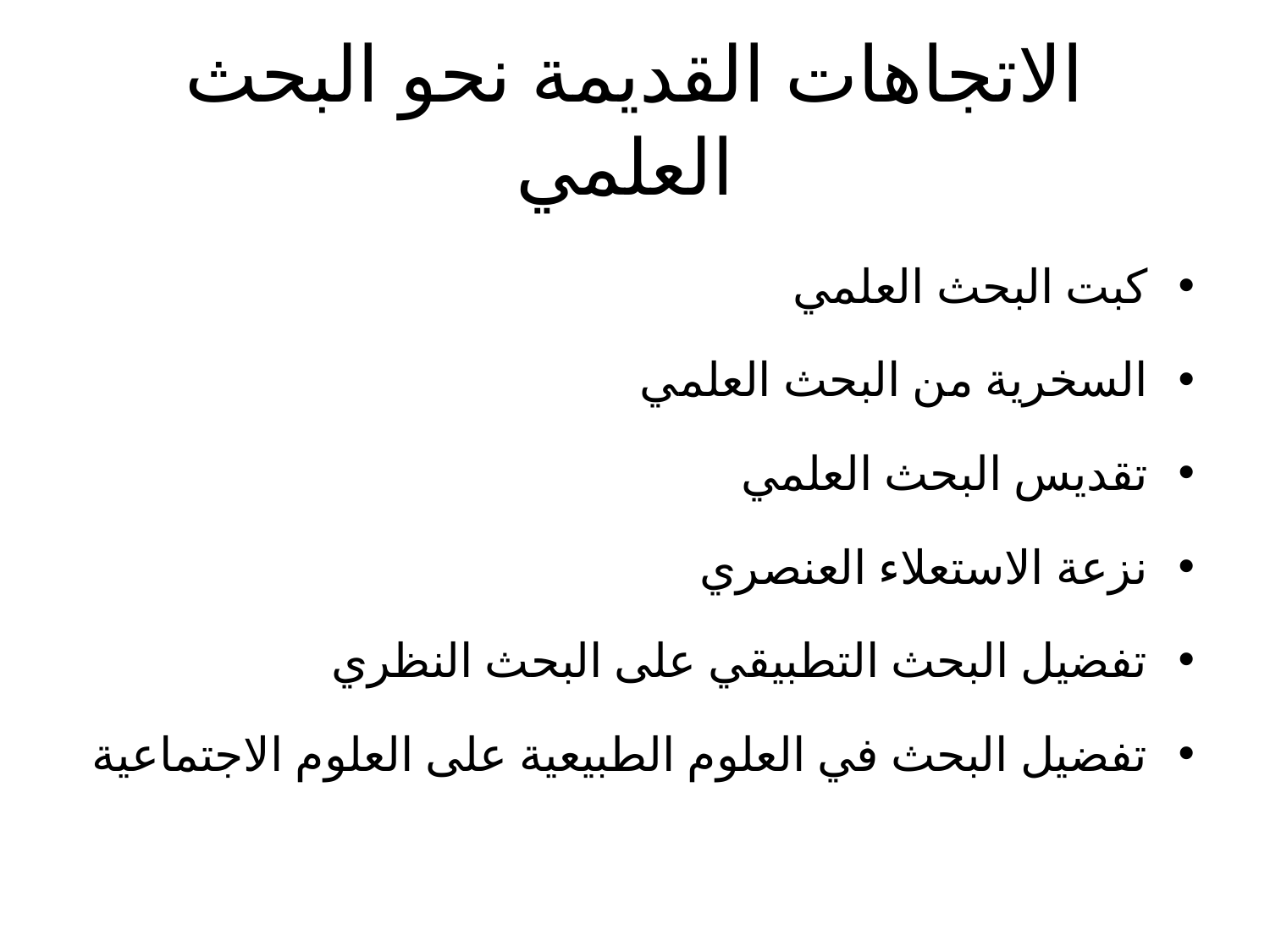

# الاتجاهات القديمة نحو البحث العلمي
كبت البحث العلمي
السخرية من البحث العلمي
تقديس البحث العلمي
نزعة الاستعلاء العنصري
تفضيل البحث التطبيقي على البحث النظري
تفضيل البحث في العلوم الطبيعية على العلوم الاجتماعية